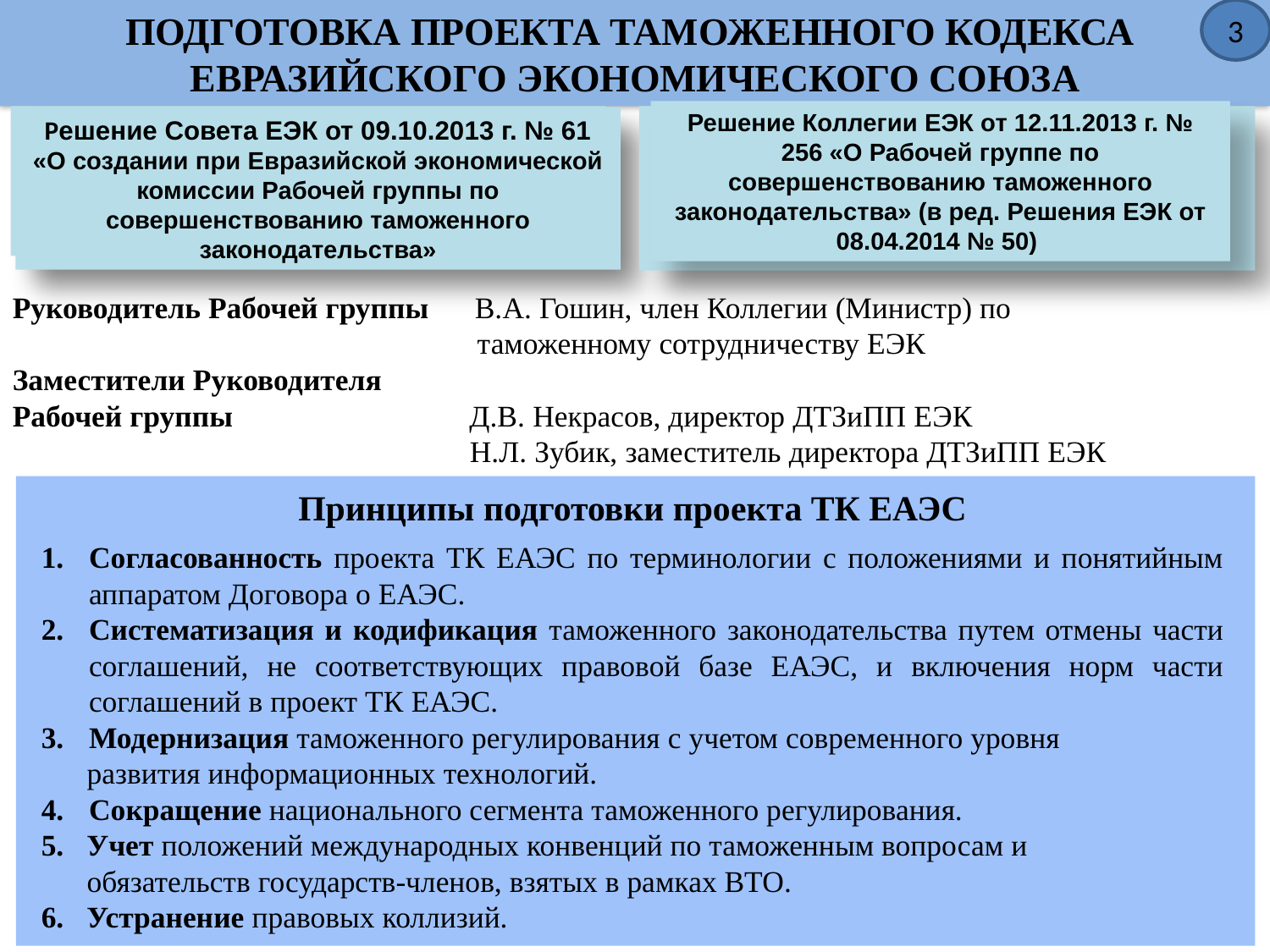

# ПОДГОТОВКА ПРОЕКТА ТАМОЖЕННОГО КОДЕКСА ЕВРАЗИЙСКОГО ЭКОНОМИЧЕСКОГО СОЮЗА
3

Решение Совета ЕЭК от 09.10.2013 г. № 61
«О создании при Евразийской экономической комиссии Рабочей группы по совершенствованию таможенного законодательства»

Решение Коллегии ЕЭК от 12.11.2013 г. № 256 «О Рабочей группе по совершенствованию таможенного законодательства» (в ред. Решения ЕЭК от 08.04.2014 № 50)
Руководитель Рабочей группы      В.А. Гошин, член Коллегии (Министр) по
                                                             таможенному сотрудничеству ЕЭК
Заместители Руководителя
Рабочей группы                               Д.В. Некрасов, директор ДТЗиПП ЕЭК
                                                            Н.Л. Зубик, заместитель директора ДТЗиПП ЕЭК

Принципы подготовки проекта ТК ЕАЭС

Согласованность проекта ТК ЕАЭС по терминологии с положениями и понятийным аппаратом Договора о ЕАЭС.
Систематизация и кодификация таможенного законодательства путем отмены части соглашений, не соответствующих правовой базе ЕАЭС, и включения норм части соглашений в проект ТК ЕАЭС.
Модернизация таможенного регулирования с учетом современного уровня
      развития информационных технологий.
Сокращение национального сегмента таможенного регулирования.
5.   Учет положений международных конвенций по таможенным вопросам и
      обязательств государств-членов, взятых в рамках ВТО.
6.   Устранение правовых коллизий.